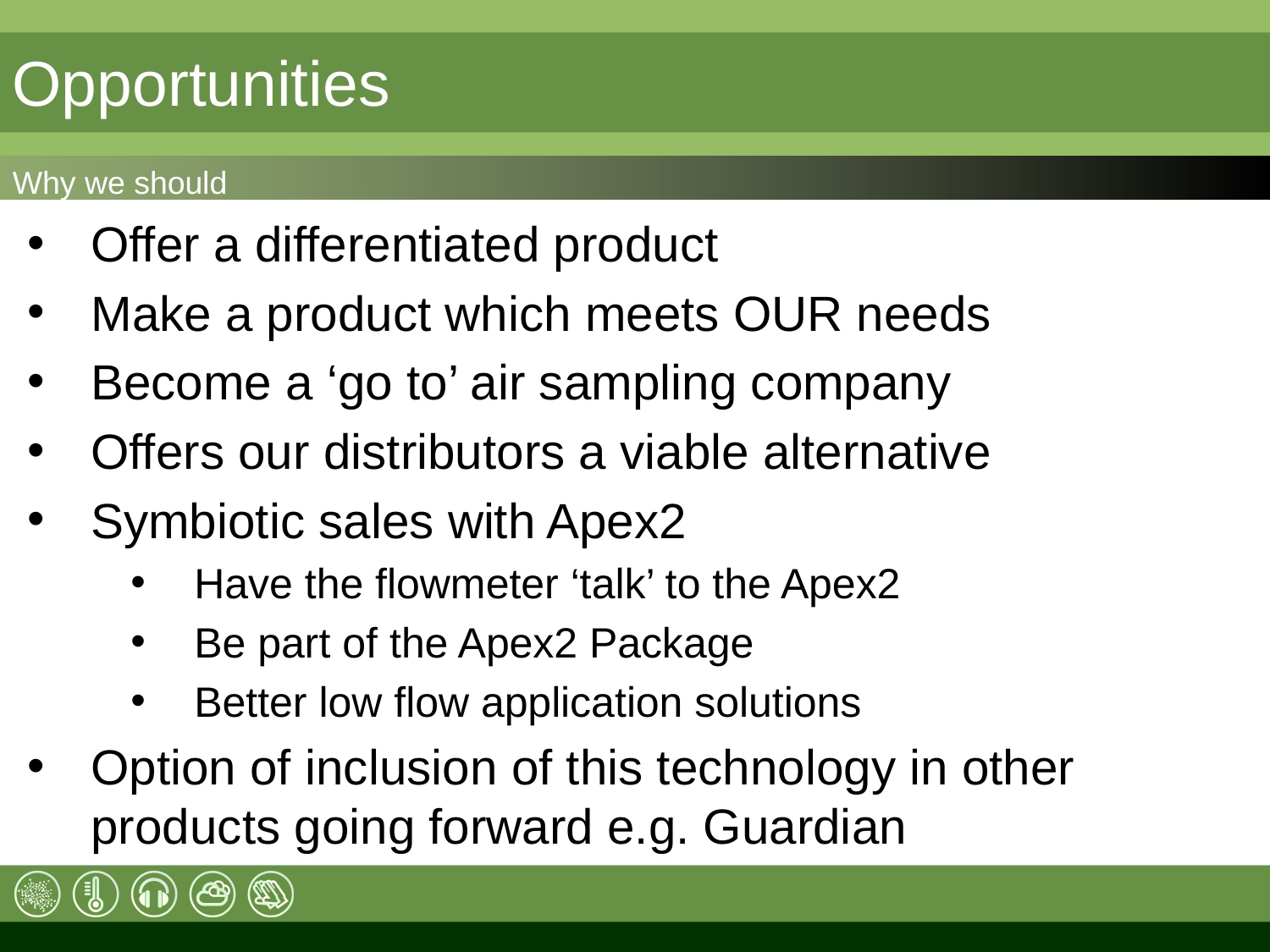

Opportunities
Why we should
Offer a differentiated product
Make a product which meets OUR needs
Become a ‘go to’ air sampling company
Offers our distributors a viable alternative
Symbiotic sales with Apex2
Have the flowmeter ‘talk’ to the Apex2
Be part of the Apex2 Package
Better low flow application solutions
Option of inclusion of this technology in other products going forward e.g. Guardian